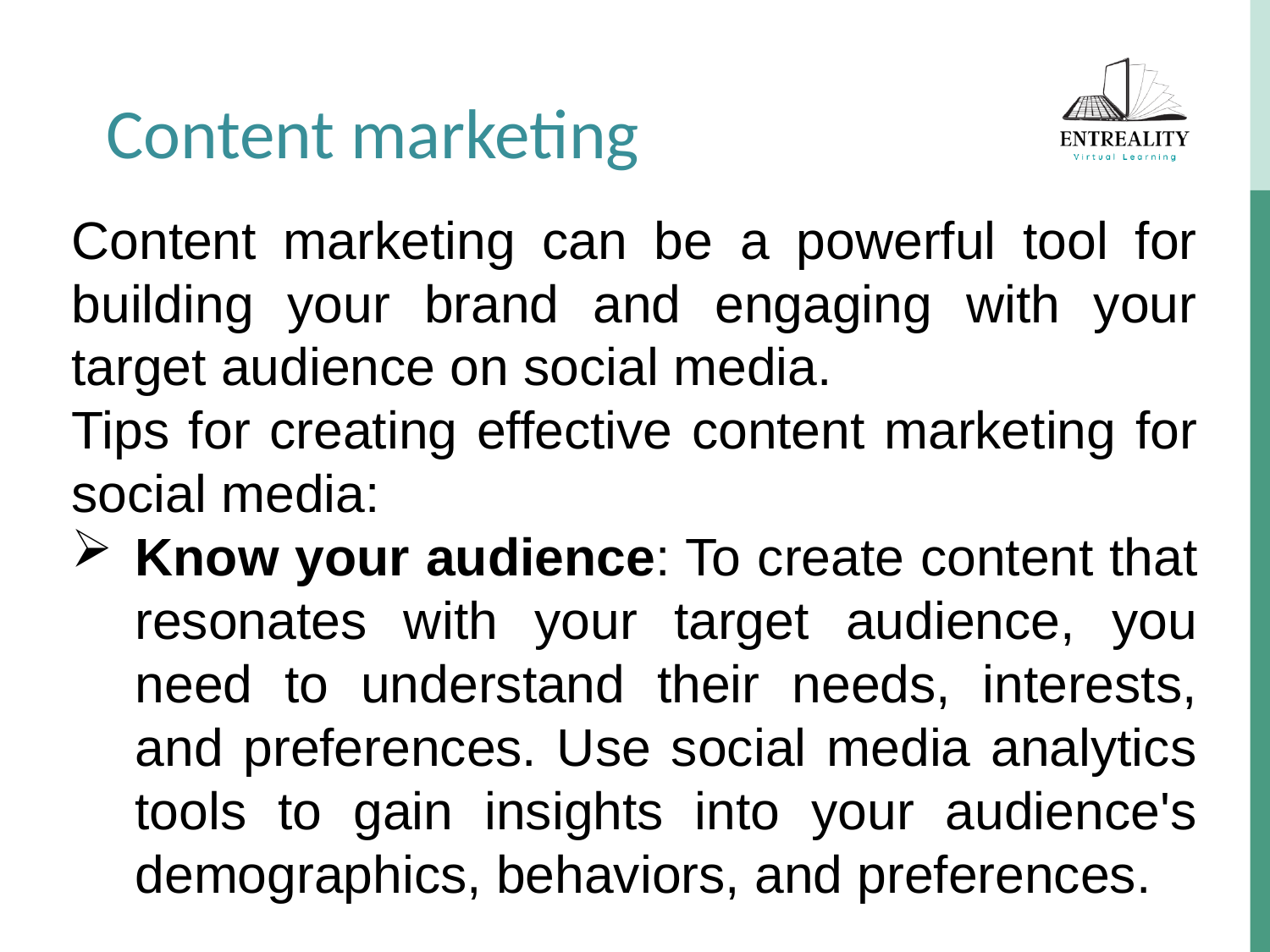

Content marketing

Content marketing can be a powerful tool for building your brand and engaging with your target audience on social media.
Tips for creating effective content marketing for social media:
Know your audience: To create content that resonates with your target audience, you need to understand their needs, interests, and preferences. Use social media analytics tools to gain insights into your audience's demographics, behaviors, and preferences.